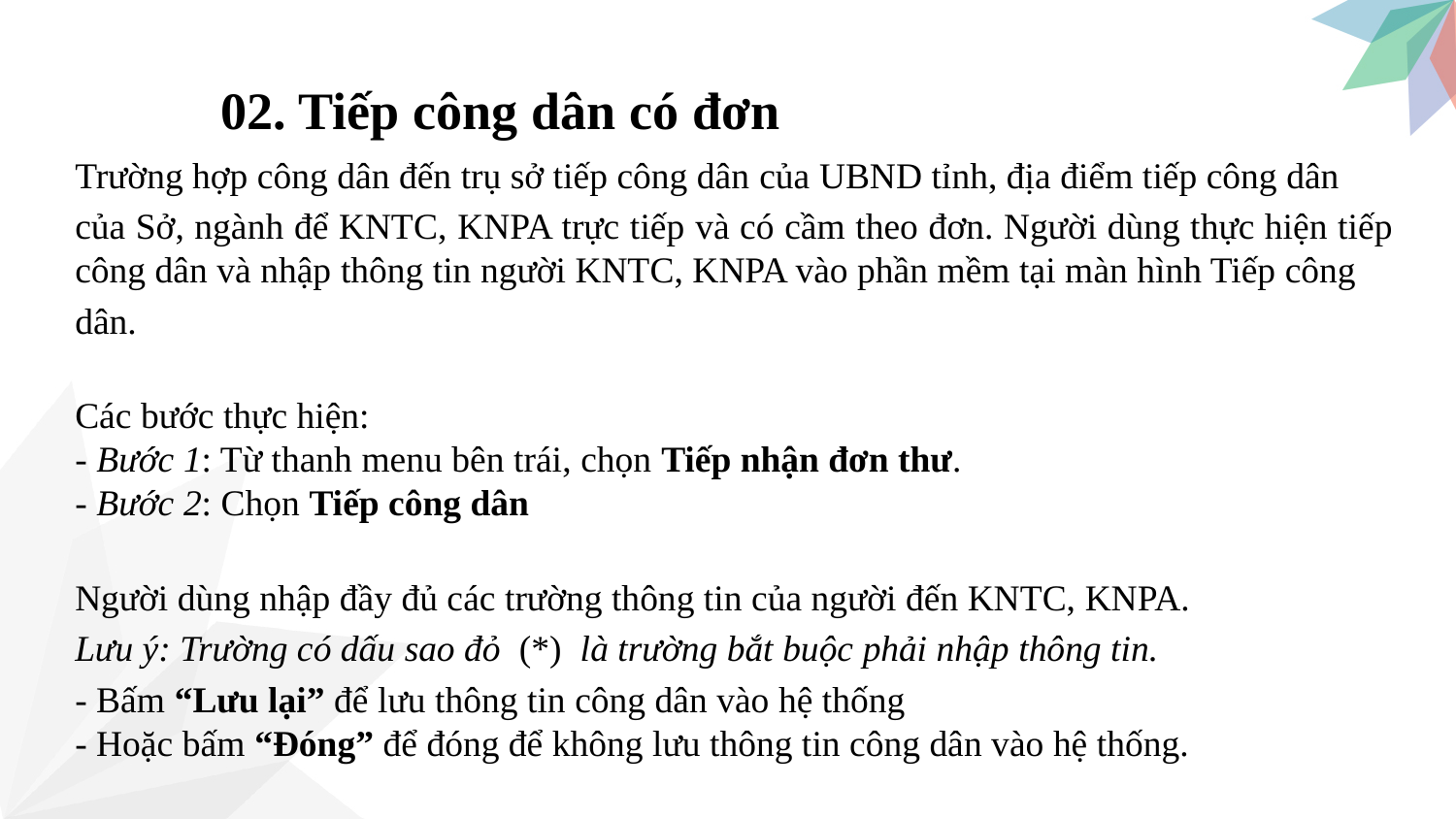

02. Tiếp công dân có đơn
Trường hợp công dân đến trụ sở tiếp công dân của UBND tỉnh, địa điểm tiếp công dân
của Sở, ngành để KNTC, KNPA trực tiếp và có cầm theo đơn. Người dùng thực hiện tiếp công dân và nhập thông tin người KNTC, KNPA vào phần mềm tại màn hình Tiếp công
dân.
Các bước thực hiện:
- Bước 1: Từ thanh menu bên trái, chọn Tiếp nhận đơn thư.
- Bước 2: Chọn Tiếp công dân
Người dùng nhập đầy đủ các trường thông tin của người đến KNTC, KNPA.
Lưu ý: Trường có dấu sao đỏ  (*)  là trường bắt buộc phải nhập thông tin.
- Bấm “Lưu lại” để lưu thông tin công dân vào hệ thống
- Hoặc bấm “Đóng” để đóng để không lưu thông tin công dân vào hệ thống.